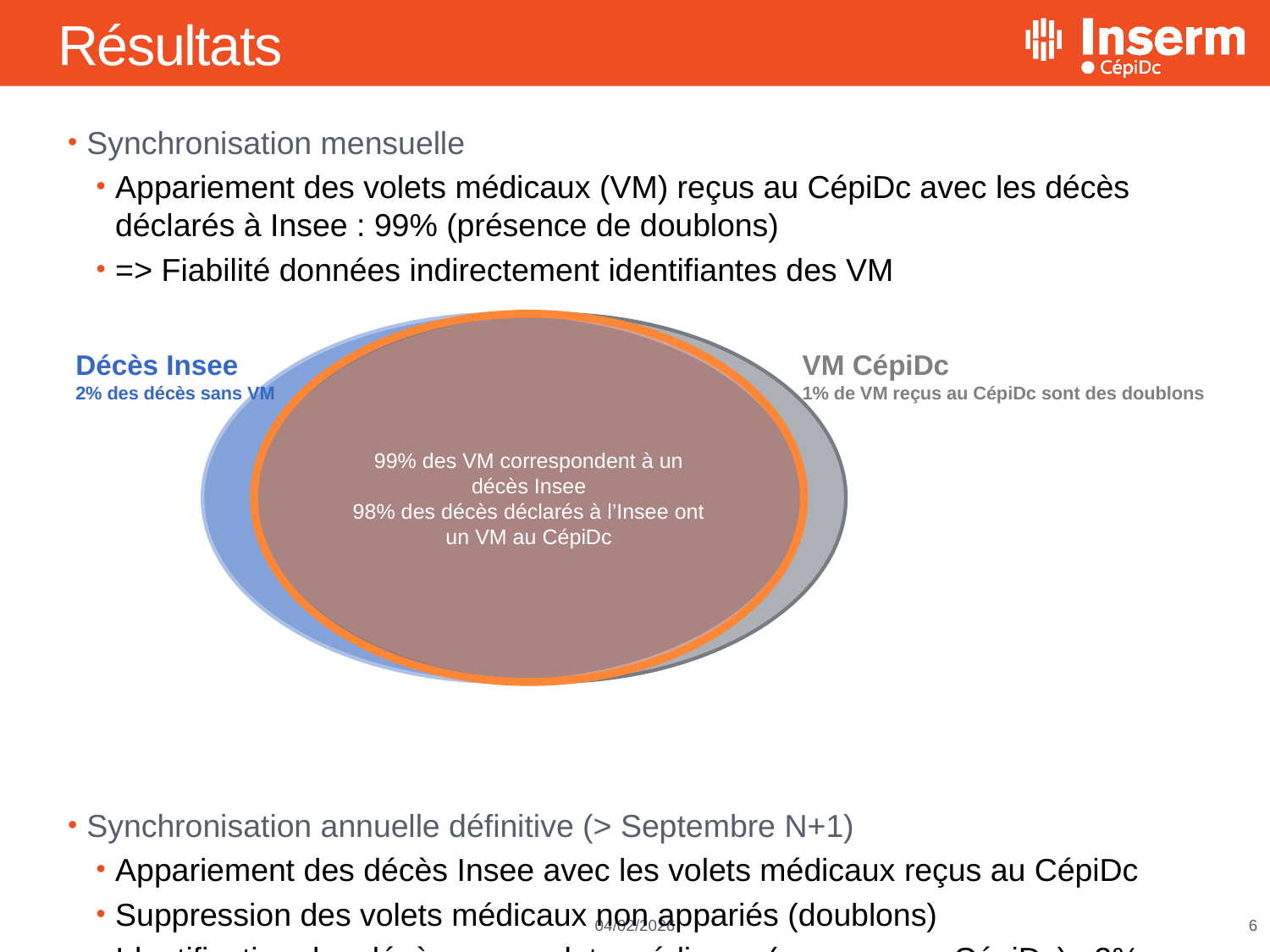

# Résultats
Synchronisation mensuelle
Appariement des volets médicaux (VM) reçus au CépiDc avec les décès déclarés à Insee : 99% (présence de doublons)
=> Fiabilité données indirectement identifiantes des VM

Synchronisation annuelle définitive (> Septembre N+1)
Appariement des décès Insee avec les volets médicaux reçus au CépiDc
Suppression des volets médicaux non appariés (doublons)
Identification des décès sans volets médicaux (non reçu au CépiDc) : 2%
99% des VM correspondent à un décès Insee
98% des décès déclarés à l’Insee ont un VM au CépiDc

Décès Insee
2% des décès sans VM
VM CépiDc
1% de VM reçus au CépiDc sont des doublons
6